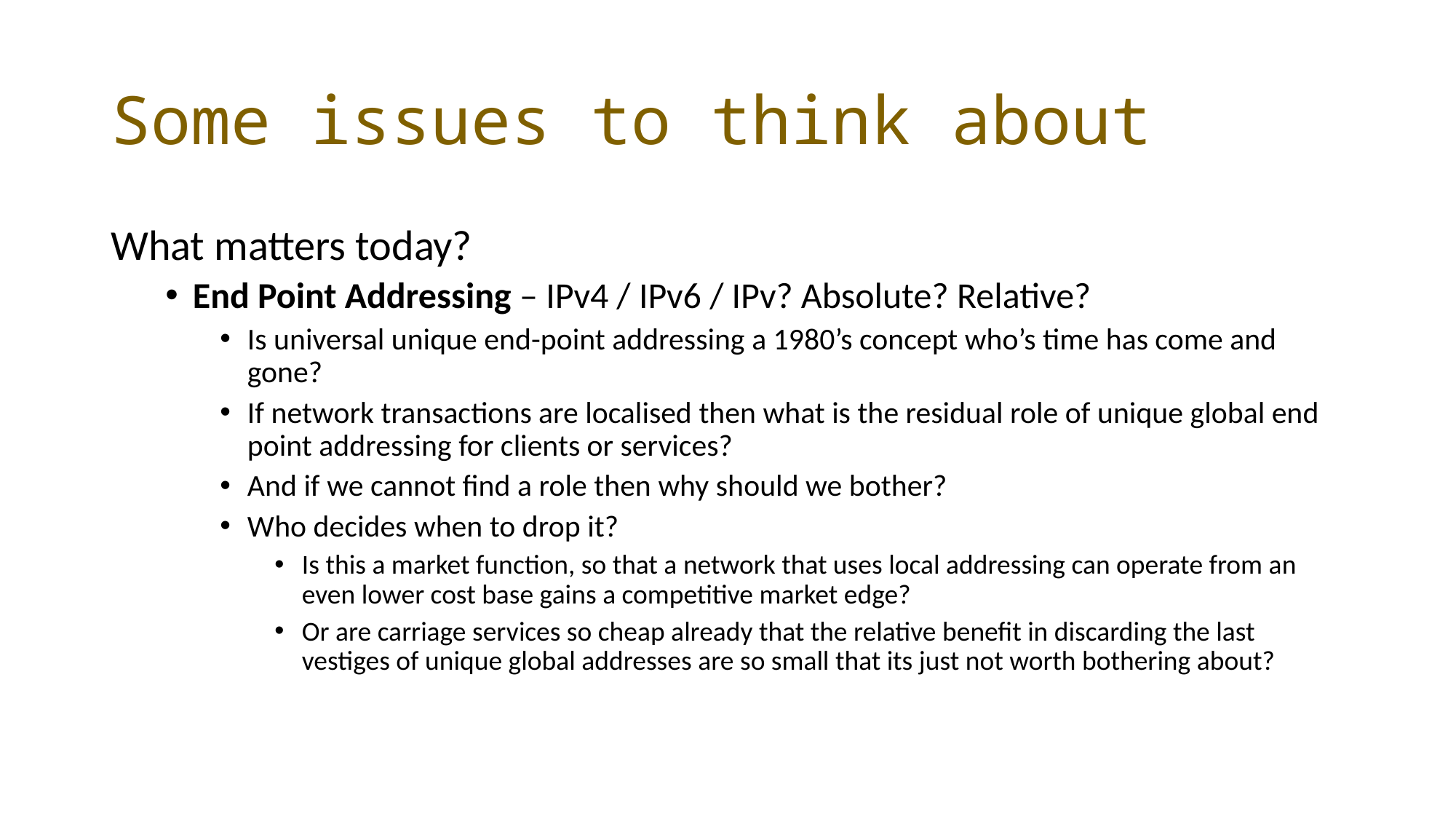

# Some issues to think about
What matters today?
End Point Addressing – IPv4 / IPv6 / IPv? Absolute? Relative?
Is universal unique end-point addressing a 1980’s concept who’s time has come and gone?
If network transactions are localised then what is the residual role of unique global end point addressing for clients or services?
And if we cannot find a role then why should we bother?
Who decides when to drop it?
Is this a market function, so that a network that uses local addressing can operate from an even lower cost base gains a competitive market edge?
Or are carriage services so cheap already that the relative benefit in discarding the last vestiges of unique global addresses are so small that its just not worth bothering about?